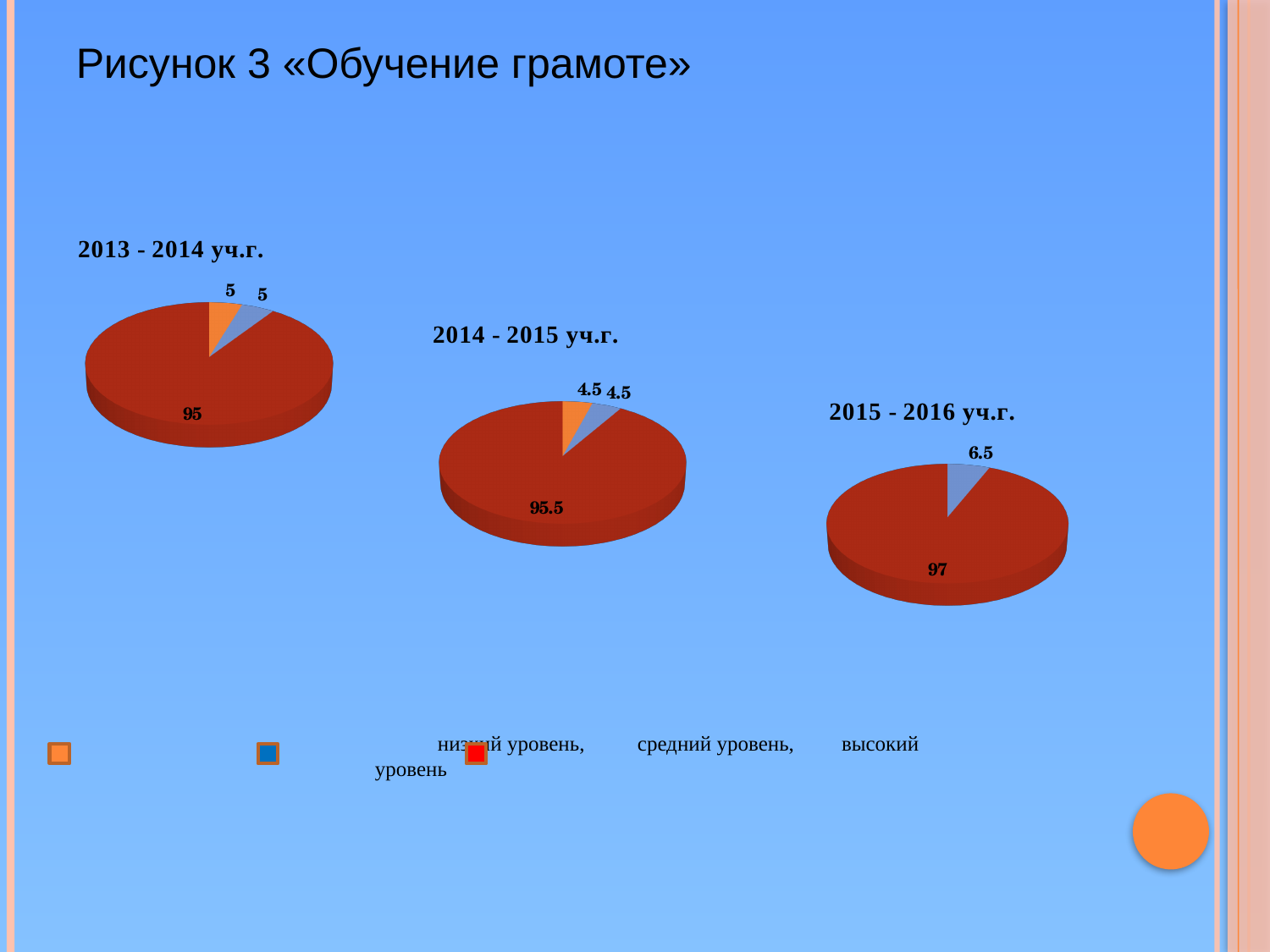

Рисунок 3 «Обучение грамоте»

[unsupported chart]

[unsupported chart]

[unsupported chart]

низкий уровень,          средний уровень,         высокий уровень